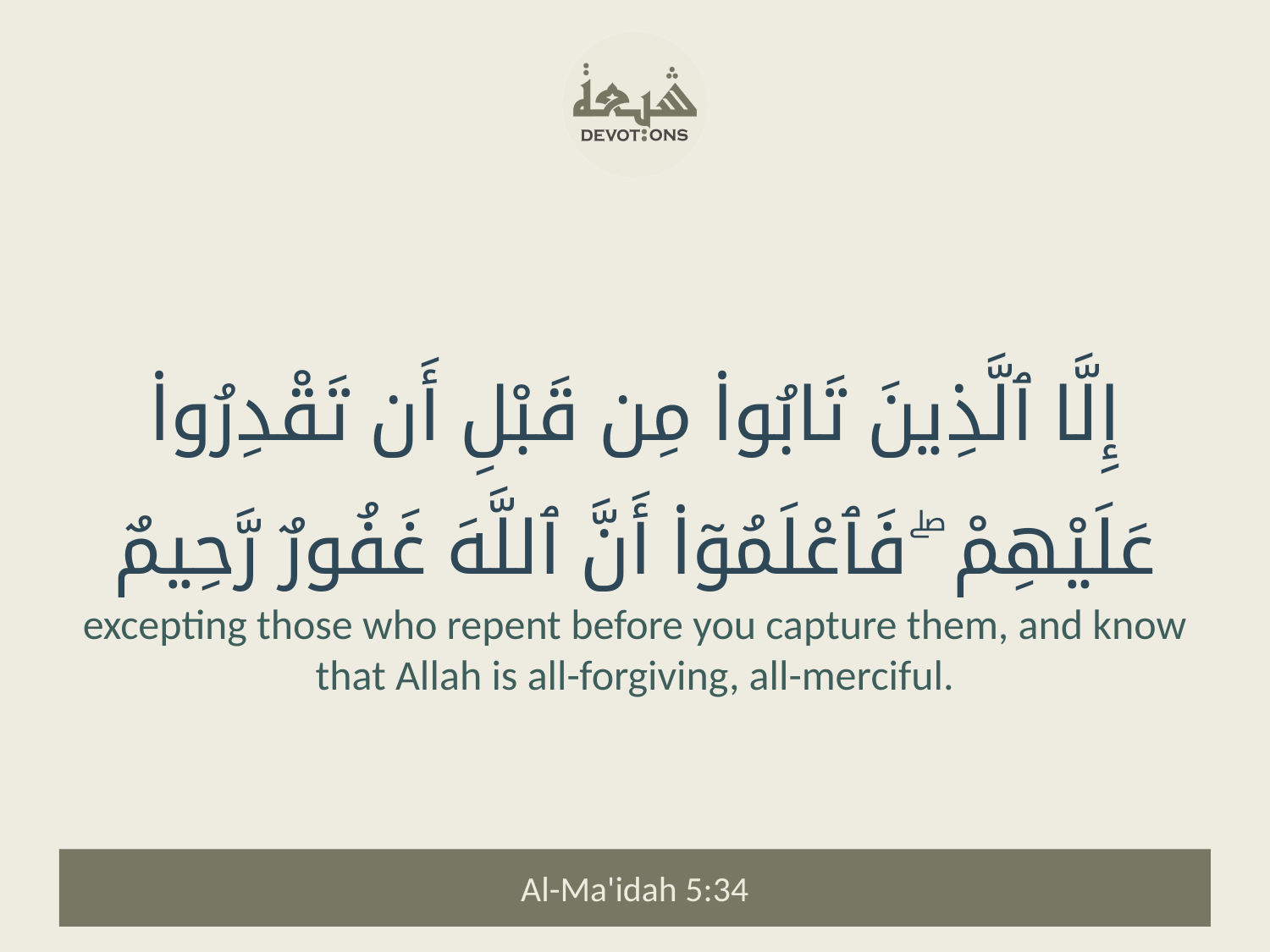

إِلَّا ٱلَّذِينَ تَابُوا۟ مِن قَبْلِ أَن تَقْدِرُوا۟ عَلَيْهِمْ ۖ فَٱعْلَمُوٓا۟ أَنَّ ٱللَّهَ غَفُورٌ رَّحِيمٌ
excepting those who repent before you capture them, and know that Allah is all-forgiving, all-merciful.
Al-Ma'idah 5:34